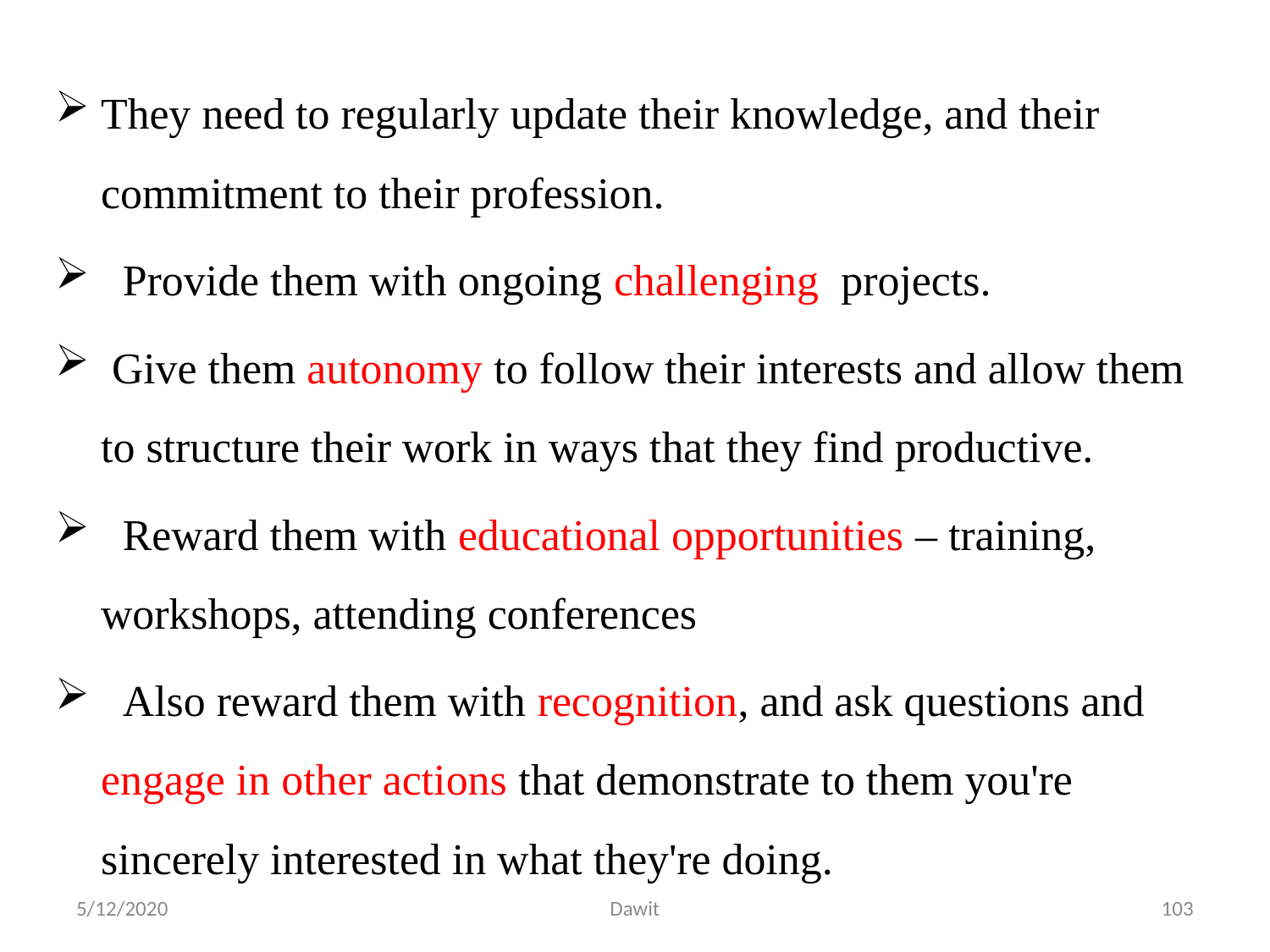

They need to regularly update their knowledge, and their commitment to their profession.
  Provide them with ongoing challenging  projects.
 Give them autonomy to follow their interests and allow them to structure their work in ways that they find productive.
  Reward them with educational opportunities – training, workshops, attending conferences
  Also reward them with recognition, and ask questions and engage in other actions that demonstrate to them you're sincerely interested in what they're doing.

5/12/2020
Dawit
103